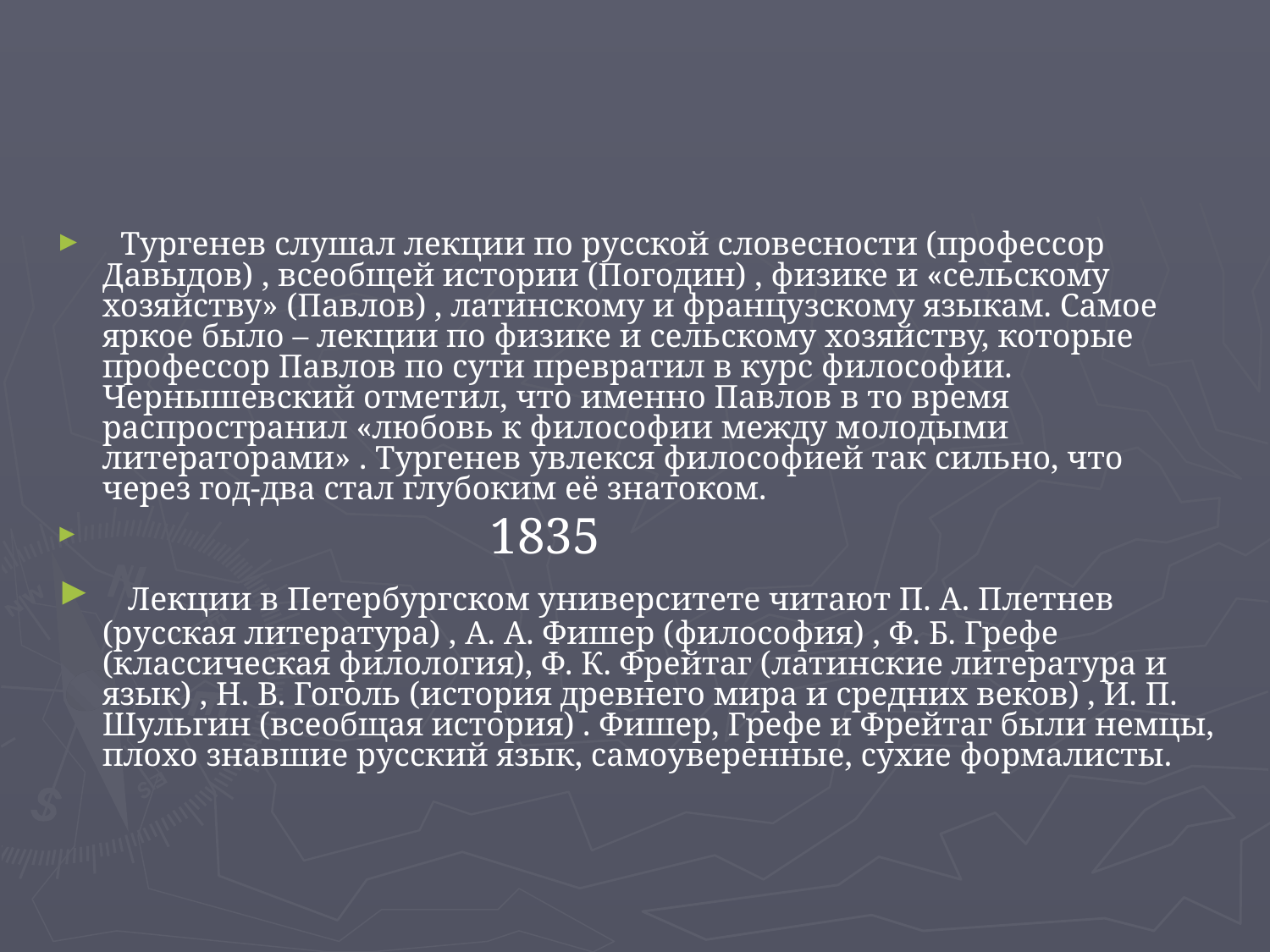

#
  Тургенев слушал лекции по русской словесности (профессор Давыдов) , всеобщей истории (Погодин) , физике и «сельскому хозяйству» (Павлов) , латинскому и французскому языкам. Самое яркое было – лекции по физике и сельскому хозяйству, которые профессор Павлов по сути превратил в курс философии. Чернышевский отметил, что именно Павлов в то время распространил «любовь к философии между молодыми литераторами» . Тургенев увлекся философией так сильно, что через год-два стал глубоким её знатоком.
                                               1835
  Лекции в Петербургском университете читают П. А. Плетнев (русская литература) , А. А. Фишер (философия) , Ф. Б. Грефе (классическая филология), Ф. К. Фрейтаг (латинские литература и язык) , Н. В. Гоголь (история древнего мира и средних веков) , И. П. Шульгин (всеобщая история) . Фишер, Грефе и Фрейтаг были немцы, плохо знавшие русский язык, самоуверенные, сухие формалисты.